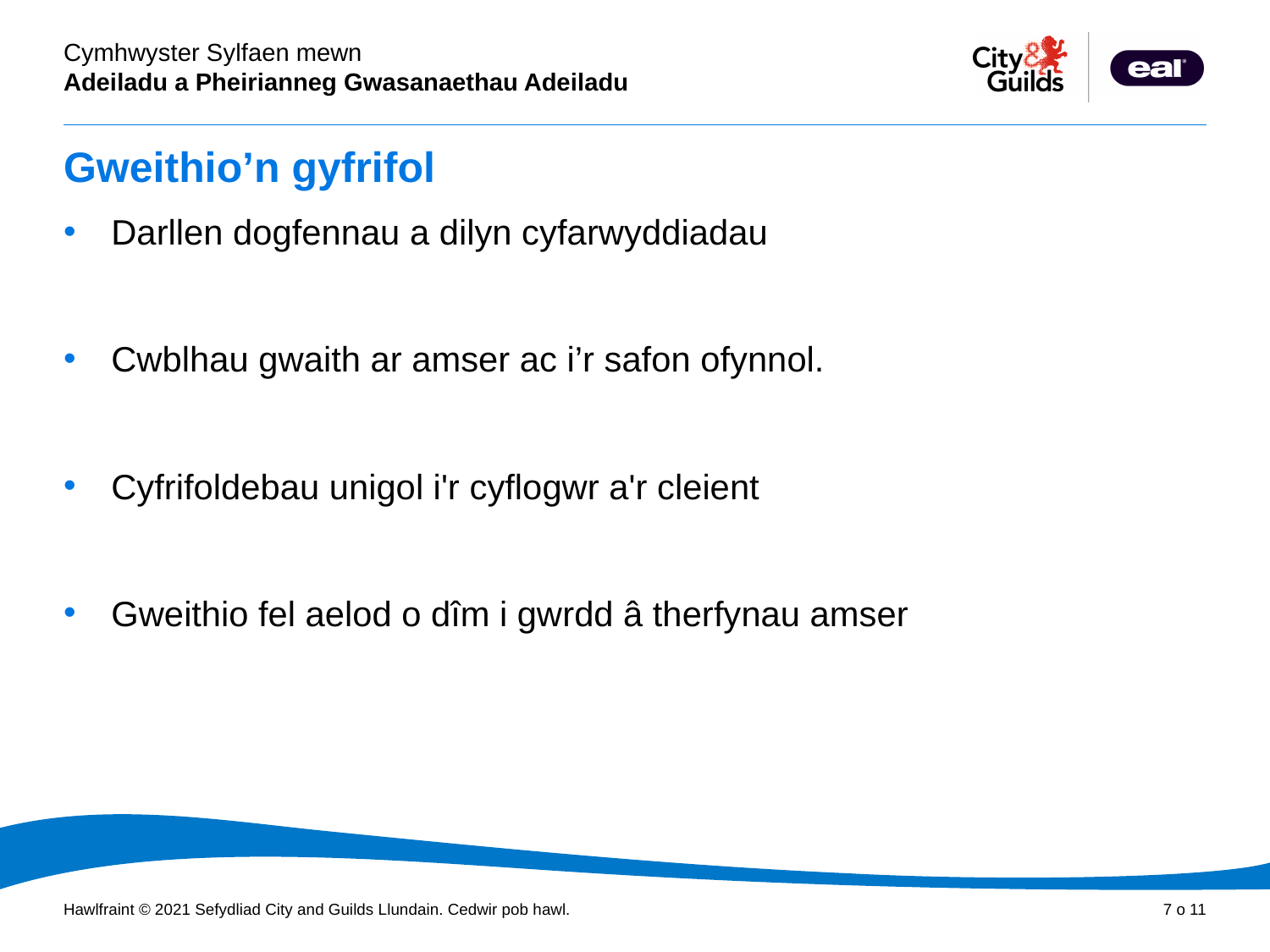

# Gweithio’n gyfrifol
Darllen dogfennau a dilyn cyfarwyddiadau

Cwblhau gwaith ar amser ac i’r safon ofynnol.

Cyfrifoldebau unigol i'r cyflogwr a'r cleient

Gweithio fel aelod o dîm i gwrdd â therfynau amser